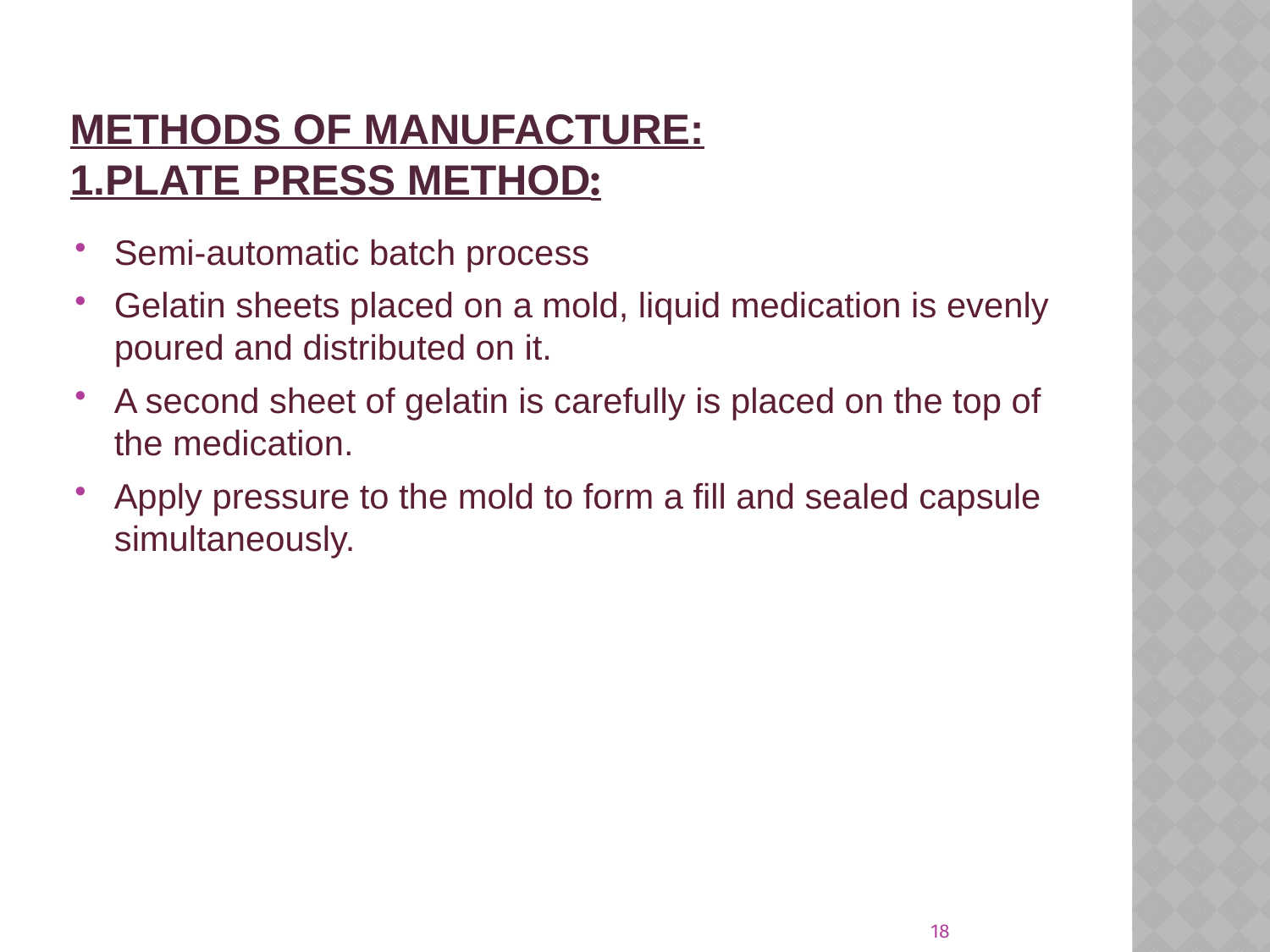

# Methods of manufacture: 1.Plate press method:
Semi-automatic batch process
Gelatin sheets placed on a mold, liquid medication is evenly poured and distributed on it.
A second sheet of gelatin is carefully is placed on the top of the medication.
Apply pressure to the mold to form a fill and sealed capsule simultaneously.

18